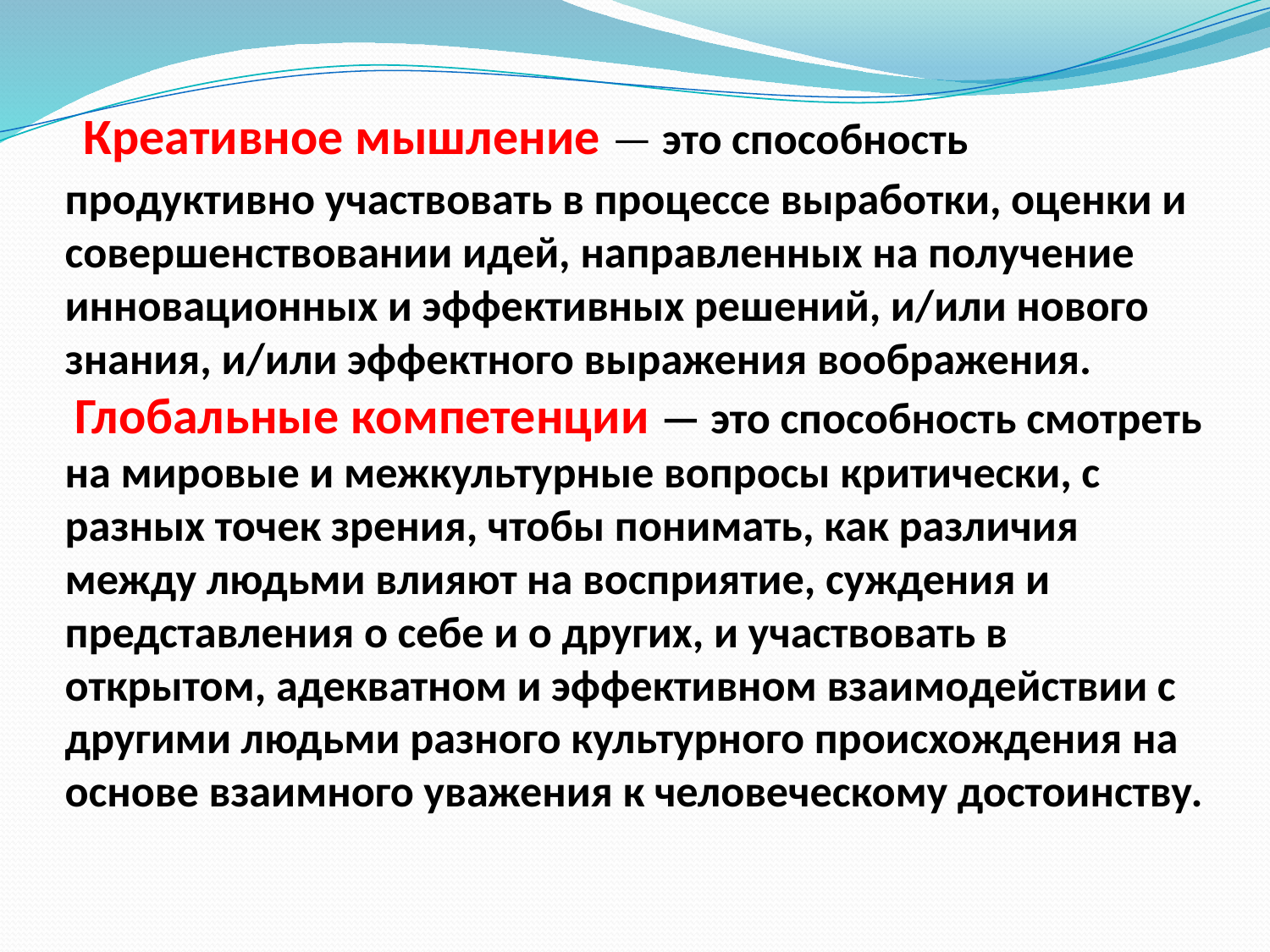

# Креативное мышление — это способность продуктивно участвовать в процессе выработки, оценки и совершенствовании идей, направленных на получение инновационных и эффективных решений, и/или нового знания, и/или эффектного выражения воображения. Глобальные компетенции — это способность смотреть на мировые и межкультурные вопросы критически, с разных точек зрения, чтобы понимать, как различия между людьми влияют на восприятие, суждения и представления о себе и о других, и участвовать в открытом, адекватном и эффективном взаимодействии с другими людьми разного культурного происхождения на основе взаимного уважения к человеческому достоинству.